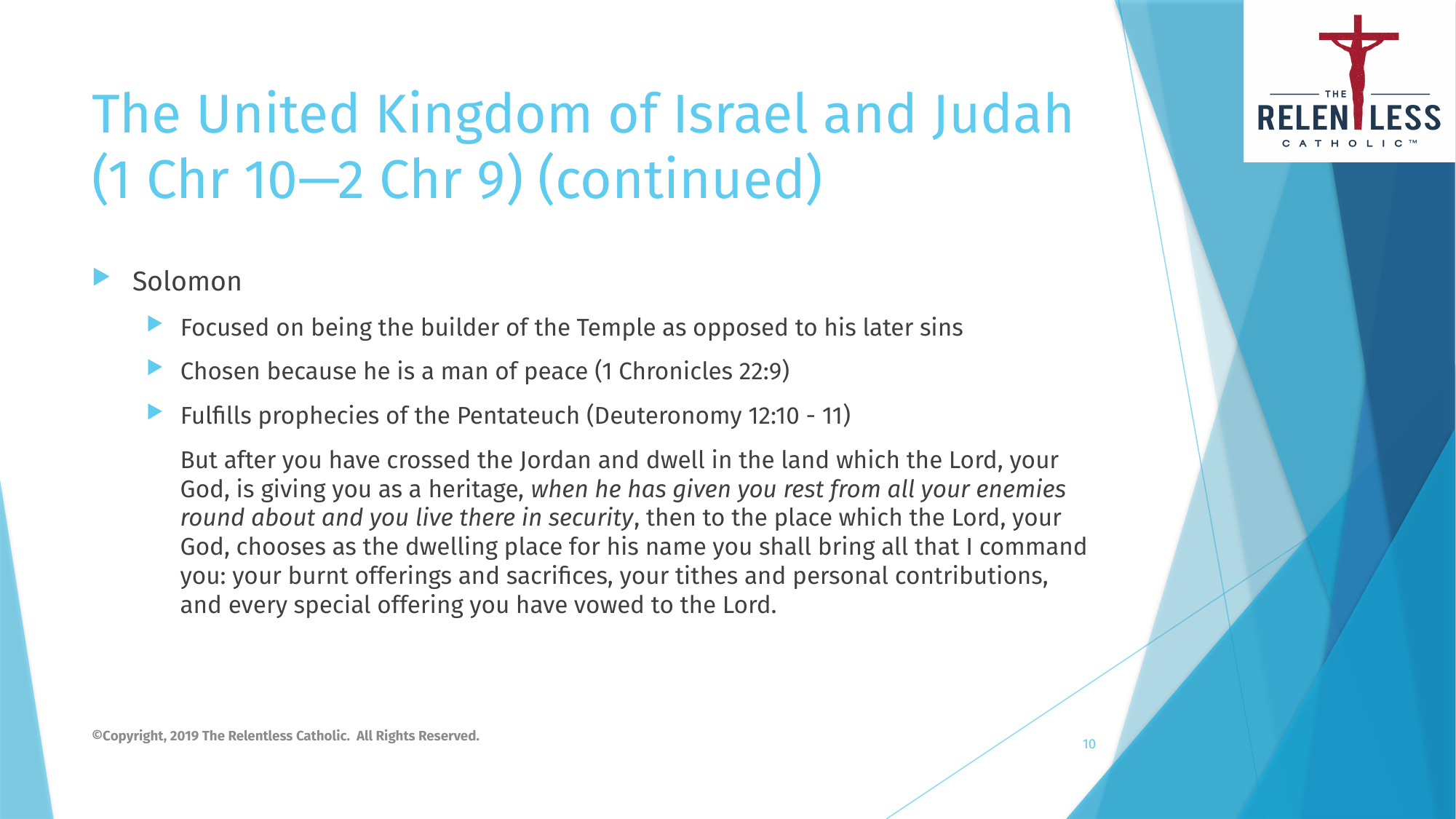

# The United Kingdom of Israel and Judah (1 Chr 10—2 Chr 9) (continued)
Solomon
Focused on being the builder of the Temple as opposed to his later sins
Chosen because he is a man of peace (1 Chronicles 22:9)
Fulfills prophecies of the Pentateuch (Deuteronomy 12:10 - 11)
But after you have crossed the Jordan and dwell in the land which the Lord, your God, is giving you as a heritage, when he has given you rest from all your enemies round about and you live there in security, then to the place which the Lord, your God, chooses as the dwelling place for his name you shall bring all that I command you: your burnt offerings and sacrifices, your tithes and personal contributions, and every special offering you have vowed to the Lord.

©Copyright, 2019 The Relentless Catholic.  All Rights Reserved.

10